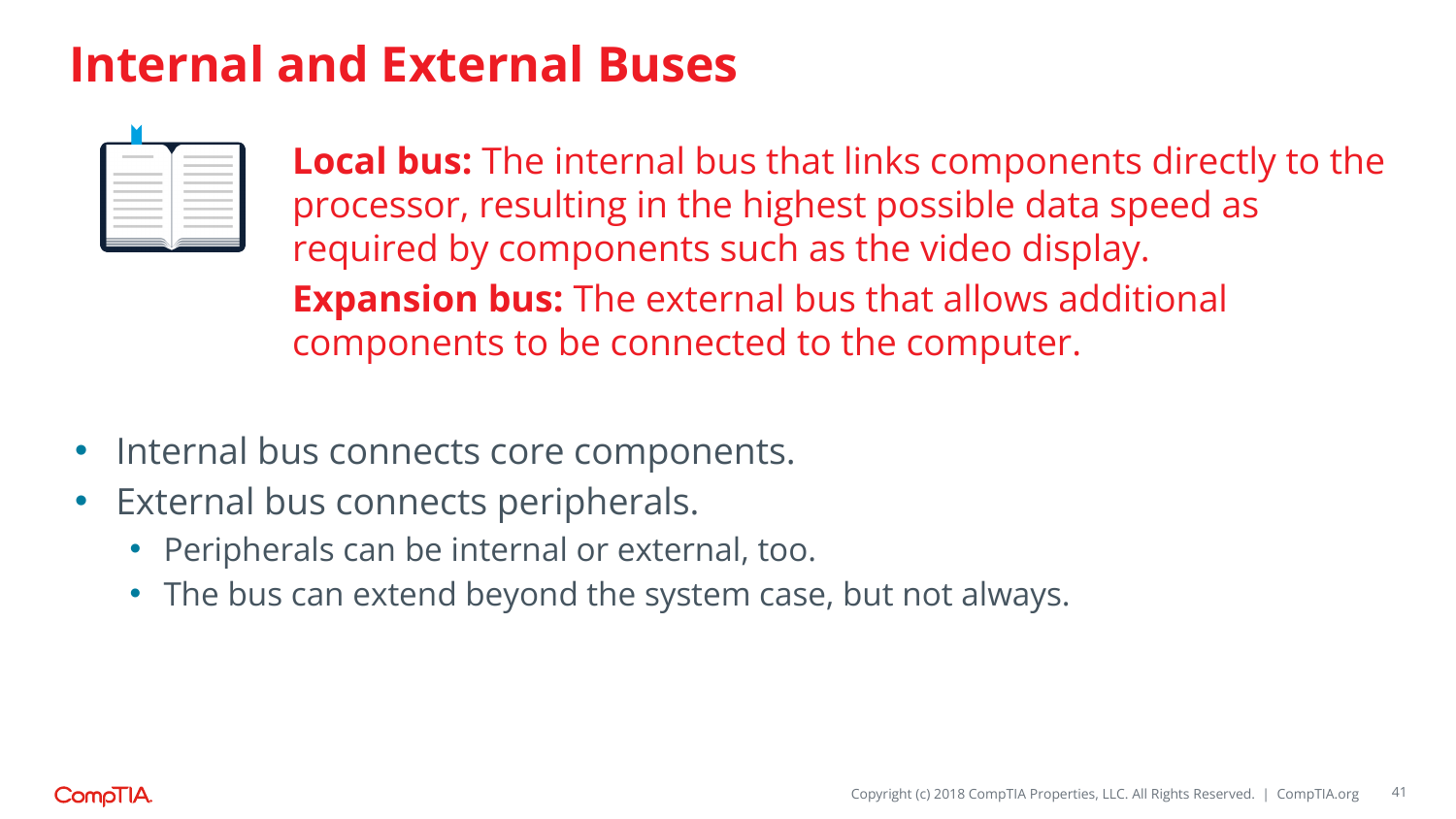

# Internal and External Buses
Local bus: The internal bus that links components directly to the processor, resulting in the highest possible data speed as required by components such as the video display.
Expansion bus: The external bus that allows additional components to be connected to the computer.
Internal bus connects core components.
External bus connects peripherals.
Peripherals can be internal or external, too.
The bus can extend beyond the system case, but not always.
41